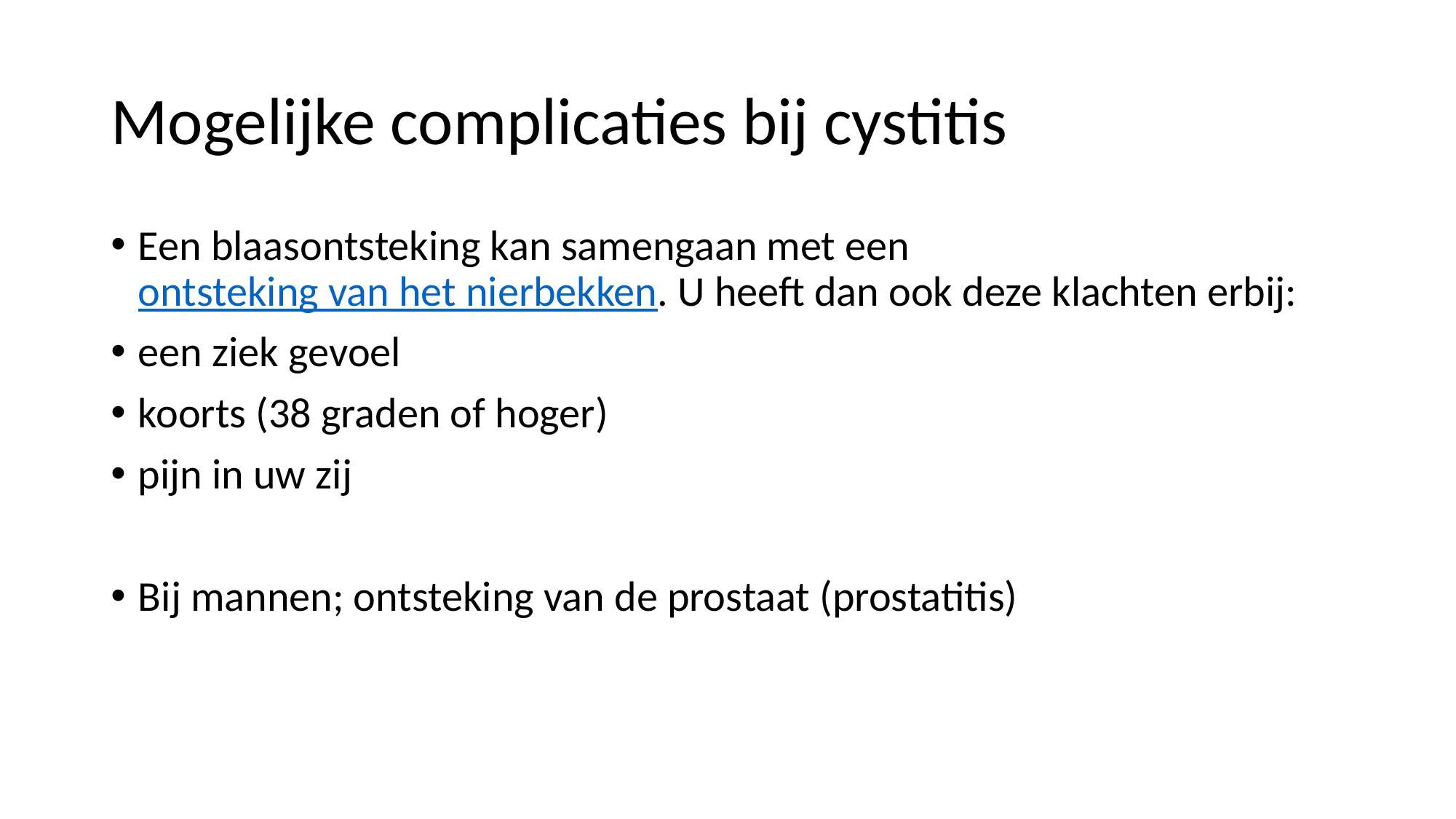

# Mogelijke complicaties bij cystitis
Een blaasontsteking kan samengaan met een ontsteking van het nierbekken. U heeft dan ook deze klachten erbij:
een ziek gevoel
koorts (38 graden of hoger)
pijn in uw zij

Bij mannen; ontsteking van de prostaat (prostatitis)